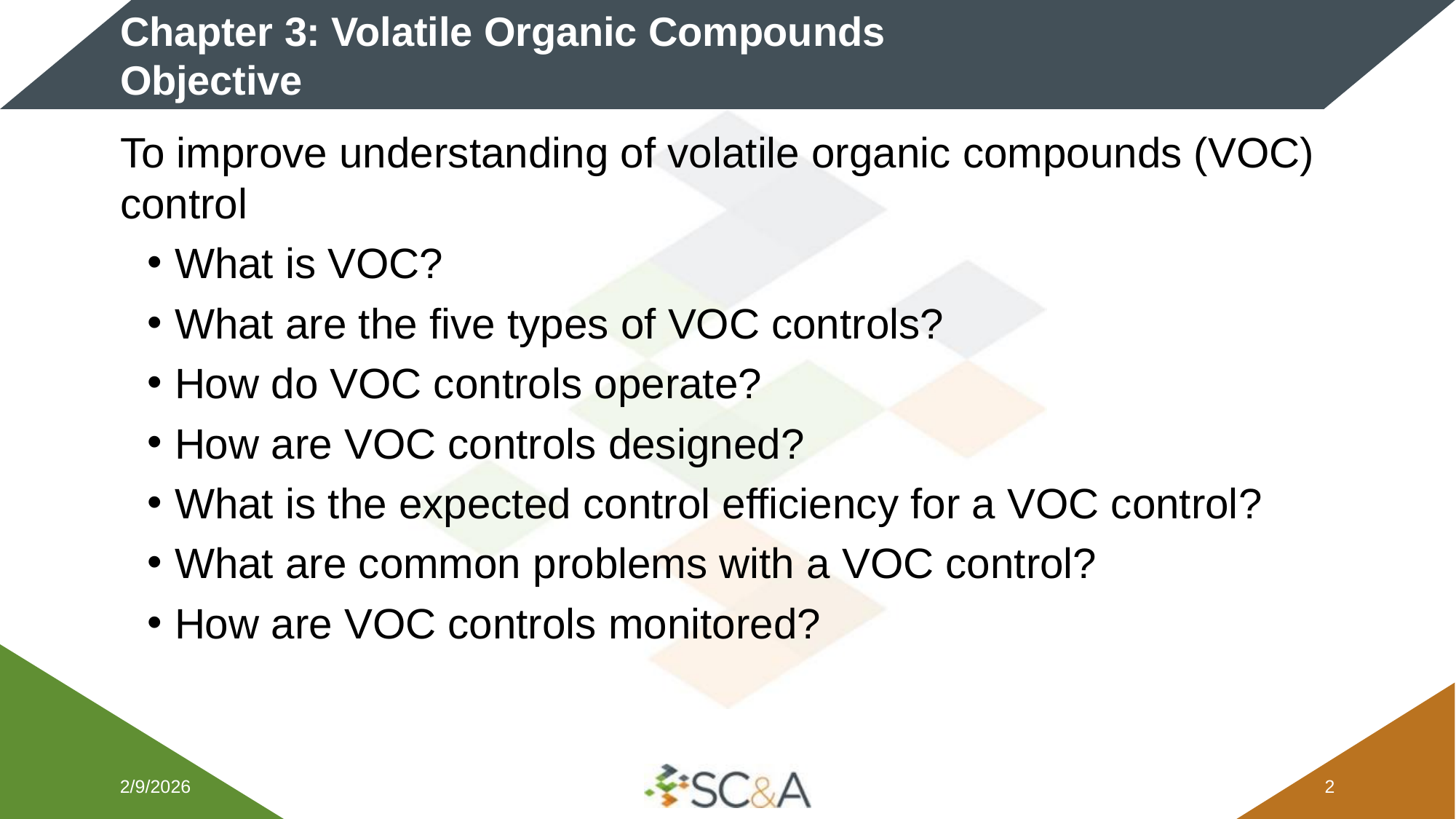

# Chapter 3: Volatile Organic Compounds Objective
To improve understanding of volatile organic compounds (VOC) control
What is VOC?
What are the five types of VOC controls?
How do VOC controls operate?
How are VOC controls designed?
What is the expected control efficiency for a VOC control?
What are common problems with a VOC control?
How are VOC controls monitored?
2/9/2026
2